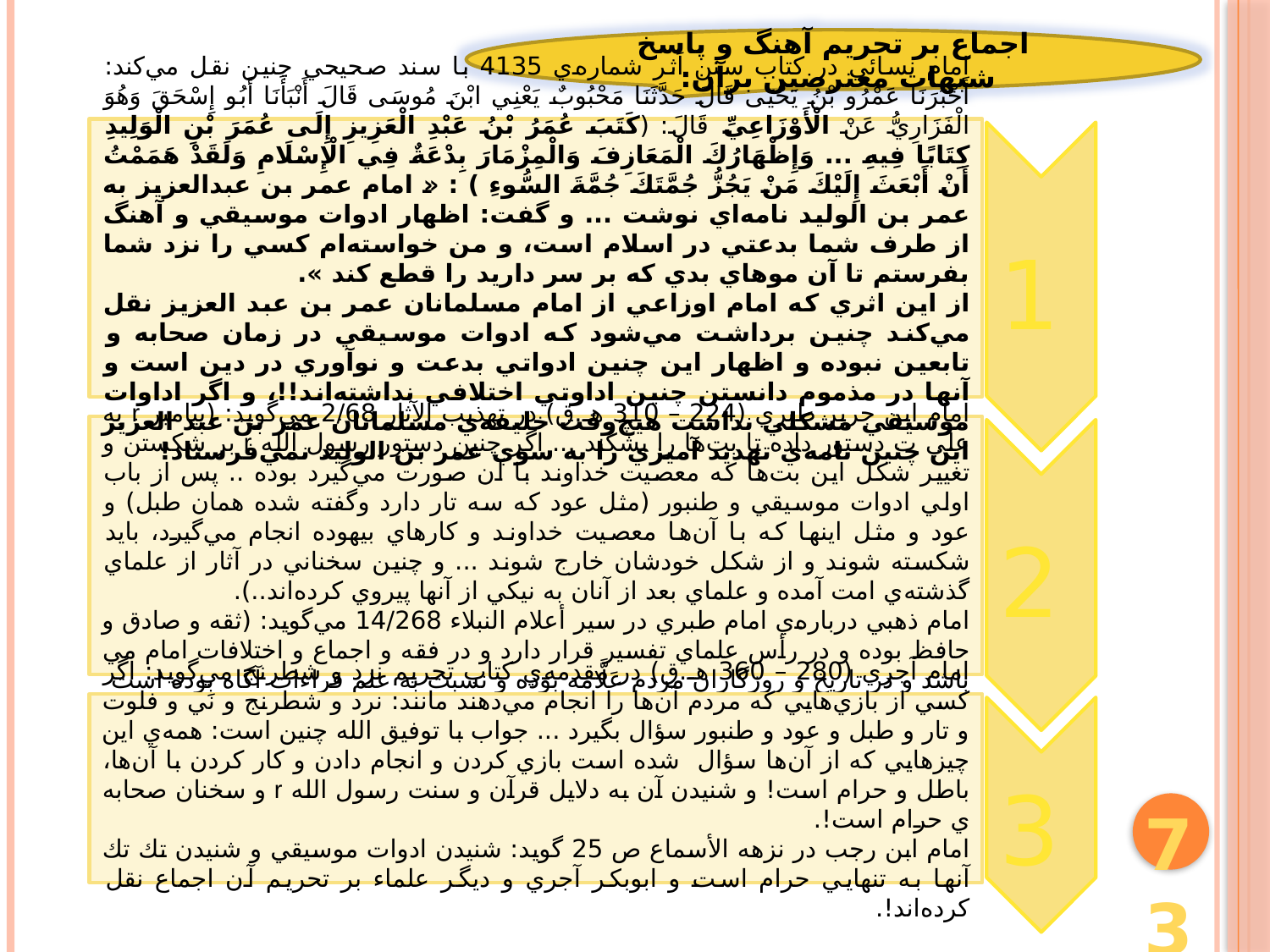

اجماع بر تحريم آهنگ و پاسخ شبهات معترضين برآن:
امام نسائي در كتاب سنن اَثر شماره‌ي 4135 با سند صحيحي چنين نقل مي‌كند: أَخْبَرَنَا عَمْرُو بْنُ يَحْيَى قَالَ حَدَّثَنَا مَحْبُوبٌ يَعْنِي ابْنَ مُوسَى قَالَ أَنْبَأَنَا أَبُو إِسْحَقَ وَهُوَ الْفَزَارِيُّ عَنْ الْأَوْزَاعِيِّ قَالَ: (كَتَبَ عُمَرُ بْنُ عَبْدِ الْعَزِيزِ إِلَى عُمَرَ بْنِ الْوَلِيدِ كِتَابًا فِيهِ ... وَإِظْهَارُكَ الْمَعَازِفَ وَالْمِزْمَارَ بِدْعَةٌ فِي الْإِسْلَامِ وَلَقَدْ هَمَمْتُ أَنْ أَبْعَثَ إِلَيْكَ مَنْ يَجُزُّ جُمَّتَكَ جُمَّةَ السُّوءِ ) : « امام عمر بن عبدالعزيز به عمر بن الوليد نامه‌اي نوشت ... و گفت:‌ اظهار ادوات موسيقي و آهنگ از طرف شما بدعتي در اسلام است، و من خواسته‌ام كسي را نزد شما بفرستم تا آن موهاي بدي كه بر سر داريد را قطع كند ».
از اين اثري كه امام اوزاعي از امام مسلمانان عمر بن عبد العزيز نقل مي‌كند چنين برداشت مي‌شود كه ادوات موسيقي در زمان صحابه و تابعين نبوده و اظهار اين چنين ادواتي بدعت و نوآوري در دين است و آنها در مذموم دانستن چنين اداوتي اختلافي نداشته‌اند!!، و اگر اداوات موسيقي مشكلي نداشت هيچ‌وقت خليفه‌ي مسلمانان عمر بن عبد العزيز اين چنين نامه‌ي تهديد آميزي را به سوي عمر بن الوليد نمي‌فرستاد!
1

امام ابن جرير طبري (224 – 310 هـ.ق) در تهذيب الآثار 2/68 مي‌گويد: (پيامبر r به علي ت دستور داده تا بت‌ها را بشكند ... اگر چنين دستور رسول الله r بر شكستن و تغيير شكل اين بت‌ها كه معصيت خداوند با آن صورت مي‌گيرد بوده .. پس از باب اولي ادوات موسيقي و طنبور (مثل عود كه سه تار دارد وگفته شده همان طبل) و عود و مثل اينها كه با آن‌ها معصيت خداوند و كارهاي بيهوده انجام مي‌گيرد، بايد شكسته شوند و از شكل خودشان خارج شوند ... و چنين سخناني در آثار از علماي گذشته‌ي امت آمده و علماي بعد از آنان به نيكي از آنها پيروي كرده‌اند..).
امام ذهبي درباره‌ي امام طبري در سير أعلام النبلاء 14/268 مي‌گويد: (ثقه و صادق و حافظ بوده و در رأس علماي تفسير قرار دارد و در فقه و اجماع و اختلافات امام مي باشد و در تاريخ و روزگاران مردم عَلَّامه بوده و نسبت به علم قراءات آگاه بوده است
2

امام آجري (280 – 360 هـ.ق) در مقدمه‌ي كتاب تحريم نرد و شطرنج مي‌گويد: اگر كسي از بازي‌هايي كه مردم آن‌ها را انجام مي‌دهند مانند: نرد و شطرنج و نَي و فلوت و تار و طبل و عود و طنبور سؤال بگيرد ... جواب با توفيق الله چنين است: همه‌ي اين چيزهايي كه از آن‌ها سؤال  شده است بازي كردن و انجام دادن و كار كردن با آن‌ها، باطل و حرام است! و شنيدن آن به دلايل قرآن و سنت رسول الله r و سخنان صحابه ي حرام است!.
امام ابن رجب در نزهه الأسماع ص 25 گويد: شنيدن ادوات موسيقي و شنيدن تك تك آنها به تنهايي حرام است و ابوبكر آجري و ديگر علماء بر تحريم آن اجماع نقل كرده‌اند!.

3
73